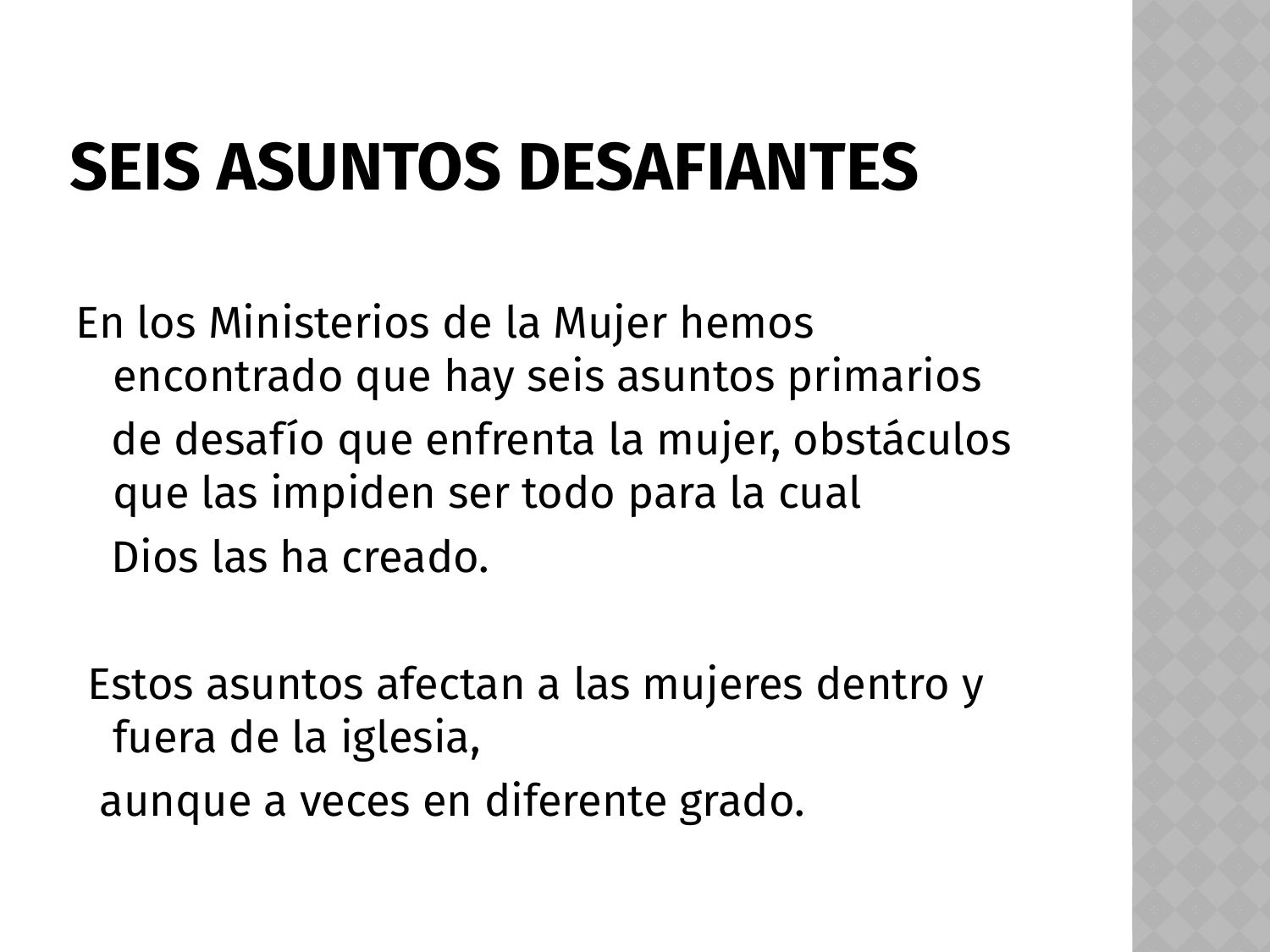

# Seis asuntos desafiantes

En los Ministerios de la Mujer hemos encontrado que hay seis asuntos primarios
   de desafío que enfrenta la mujer, obstáculos que las impiden ser todo para la cual
   Dios las ha creado.

 Estos asuntos afectan a las mujeres dentro y fuera de la iglesia,
  aunque a veces en diferente grado.